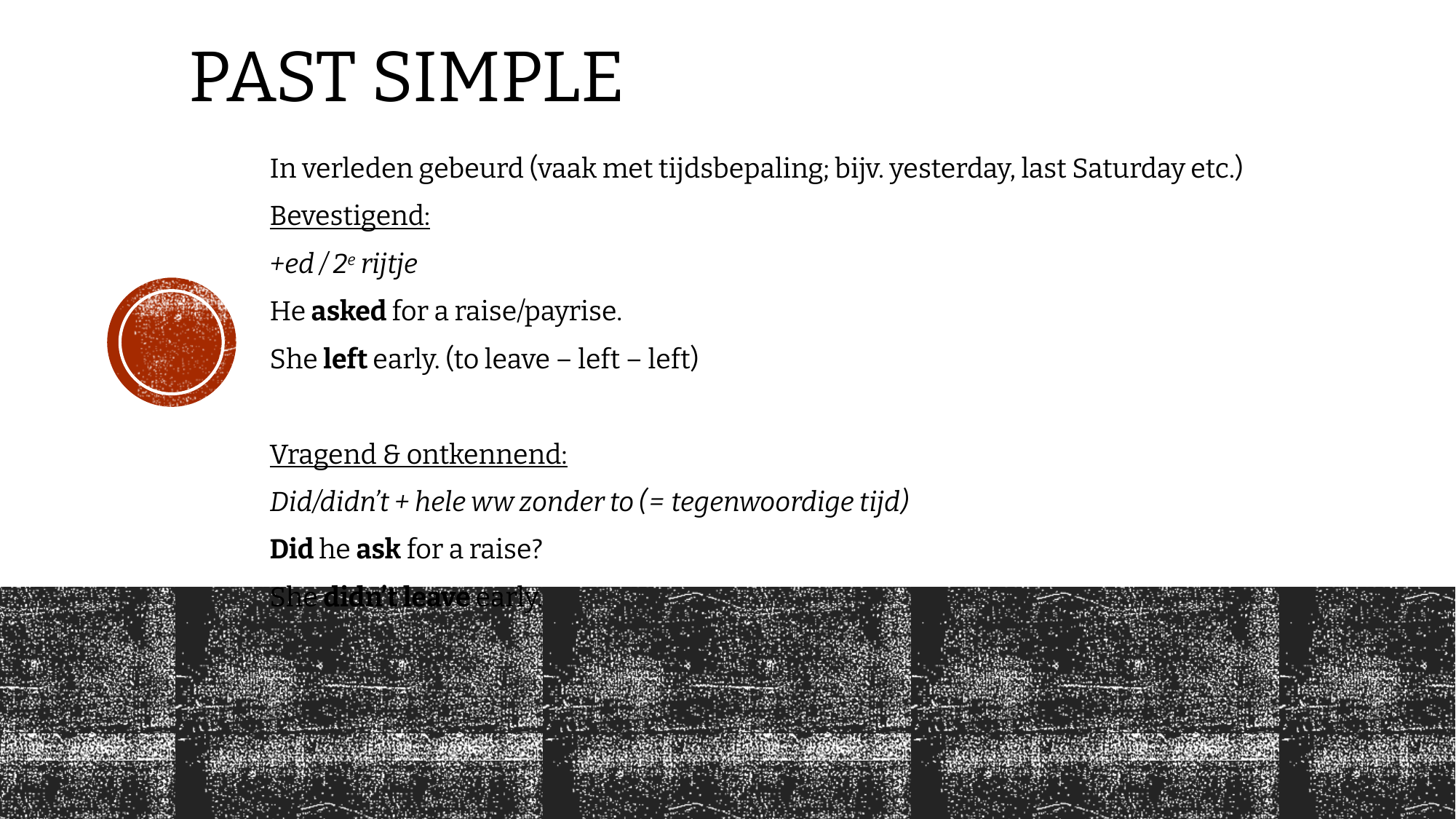

# Past simple
In verleden gebeurd (vaak met tijdsbepaling; bijv. yesterday, last Saturday etc.)
Bevestigend:
+ed / 2e rijtje
He asked for a raise/payrise.
She left early. (to leave – left – left)

Vragend & ontkennend:
Did/didn’t + hele ww zonder to (= tegenwoordige tijd)
Did he ask for a raise?
She didn’t leave early.